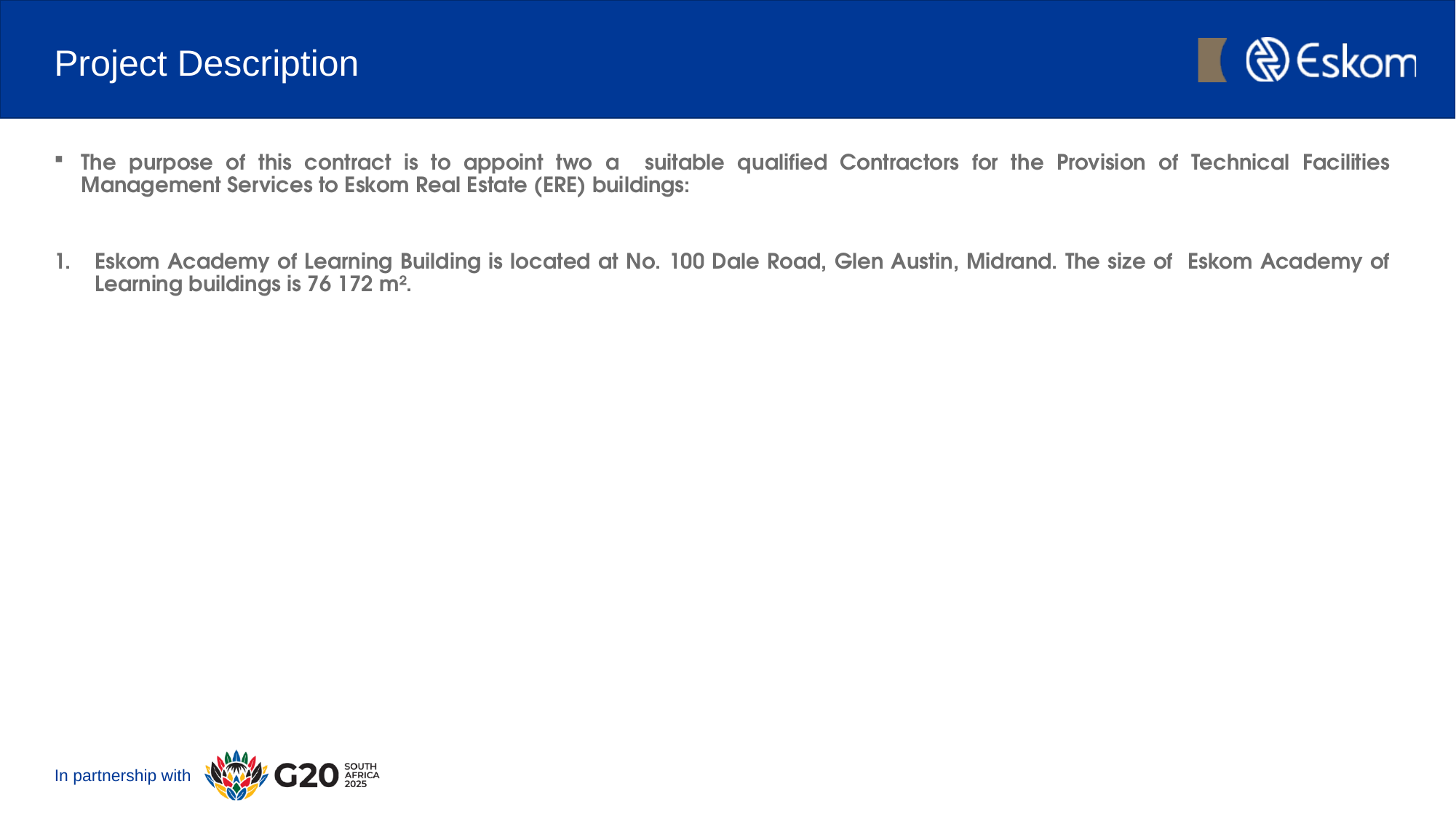

# Project Description
The purpose of this contract is to appoint two a  suitable qualified Contractors for the Provision of Technical Facilities Management Services to Eskom Real Estate (ERE) buildings:

Eskom Academy of Learning Building is located at No. 100 Dale Road, Glen Austin, Midrand. The size of  Eskom Academy of Learning buildings is 76 172 m².